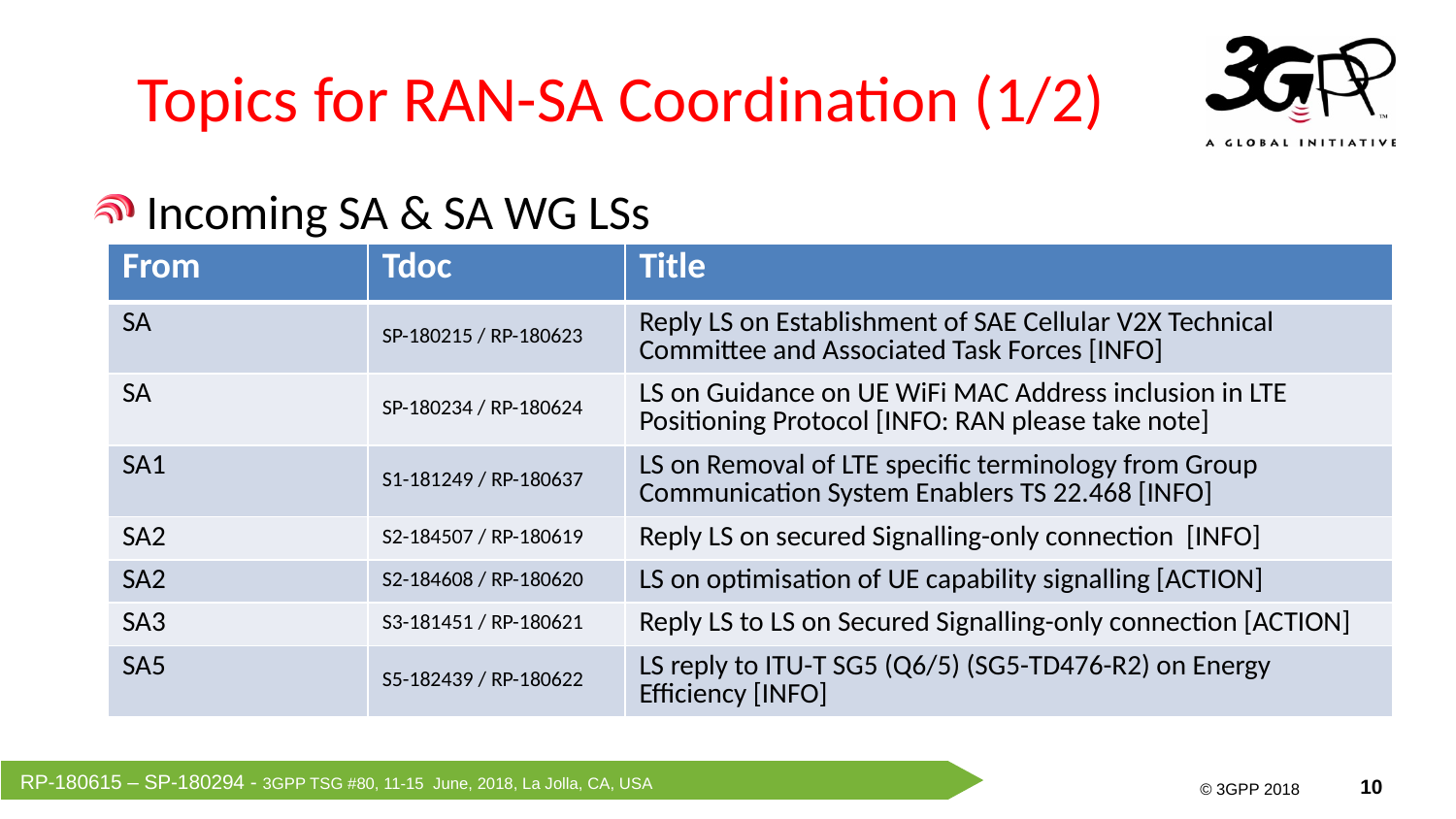

# Topics for RAN-SA Coordination (1/2)
Incoming SA & SA WG LSs

| From | Tdoc | Title |
| --- | --- | --- |
| SA | SP-180215 / RP-180623 | Reply LS on Establishment of SAE Cellular V2X Technical Committee and Associated Task Forces [INFO] |
| SA | SP-180234 / RP-180624 | LS on Guidance on UE WiFi MAC Address inclusion in LTE Positioning Protocol [INFO: RAN please take note] |
| SA1 | S1-181249 / RP-180637 | LS on Removal of LTE specific terminology from Group Communication System Enablers TS 22.468 [INFO] |
| SA2 | S2-184507 / RP-180619 | Reply LS on secured Signalling-only connection [INFO] |
| SA2 | S2-184608 / RP-180620 | LS on optimisation of UE capability signalling [ACTION] |
| SA3 | S3-181451 / RP-180621 | Reply LS to LS on Secured Signalling-only connection [ACTION] |
| SA5 | S5-182439 / RP-180622 | LS reply to ITU-T SG5 (Q6/5) (SG5-TD476-R2) on Energy Efficiency [INFO] |